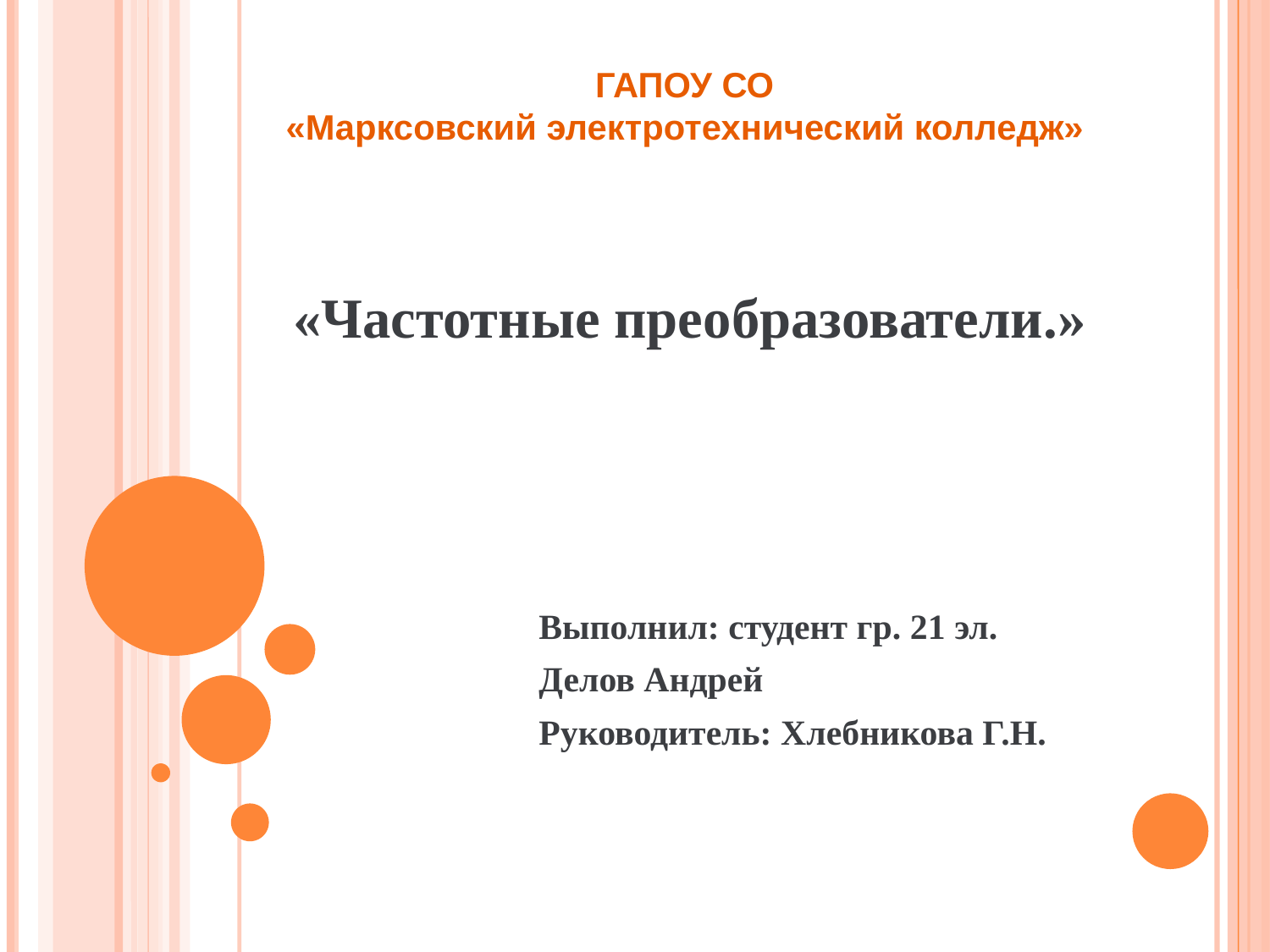

ГАПОУ СО
«Марксовский электротехнический колледж»
«Частотные преобразователи.»

Выполнил: студент гр. 21 эл.
Делов Андрей
Руководитель: Хлебникова Г.Н.
#